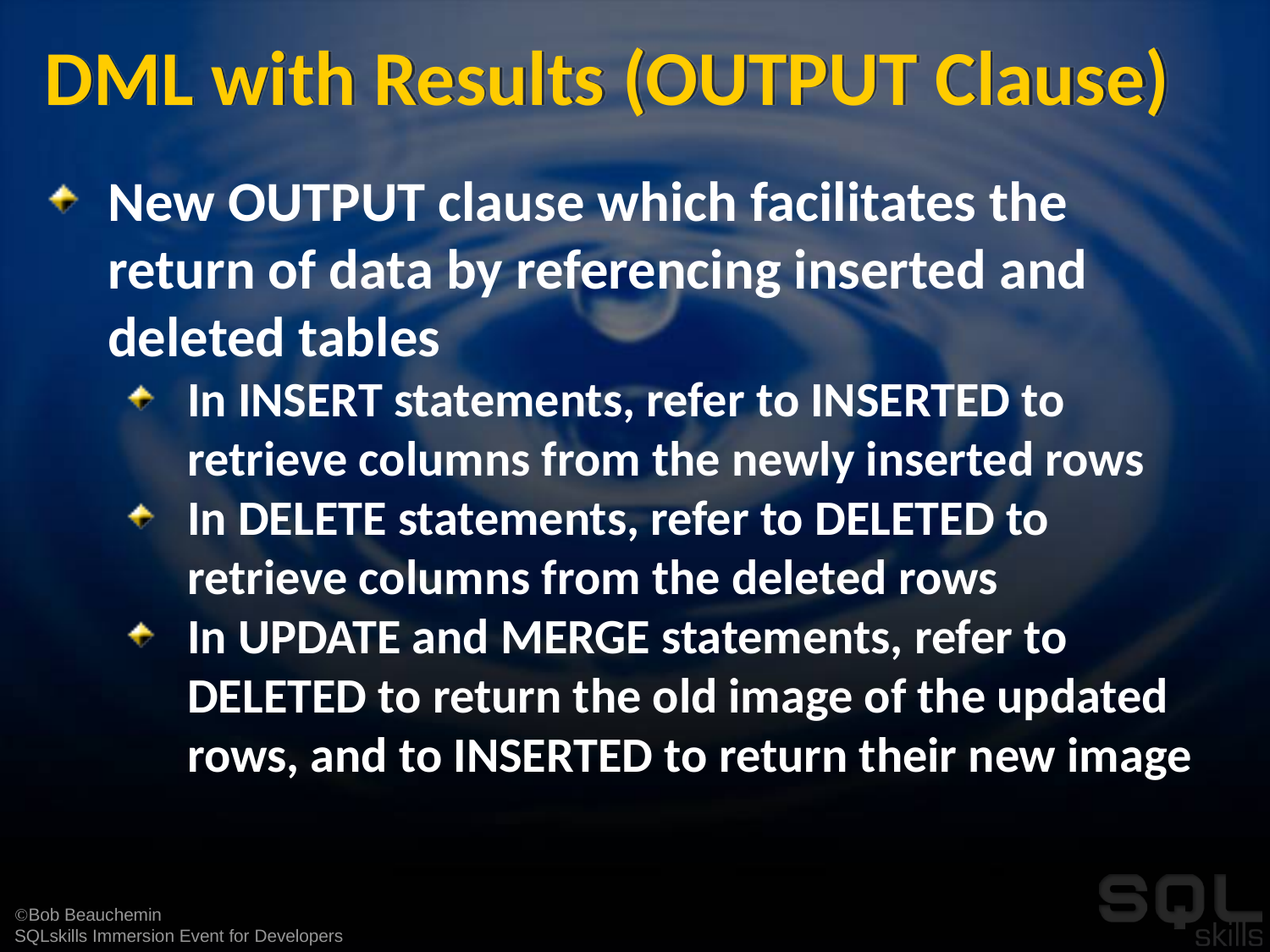

# DML with Results (OUTPUT Clause)
New OUTPUT clause which facilitates the return of data by referencing inserted and deleted tables
In INSERT statements, refer to INSERTED to retrieve columns from the newly inserted rows
In DELETE statements, refer to DELETED to retrieve columns from the deleted rows
In UPDATE and MERGE statements, refer to DELETED to return the old image of the updated rows, and to INSERTED to return their new image